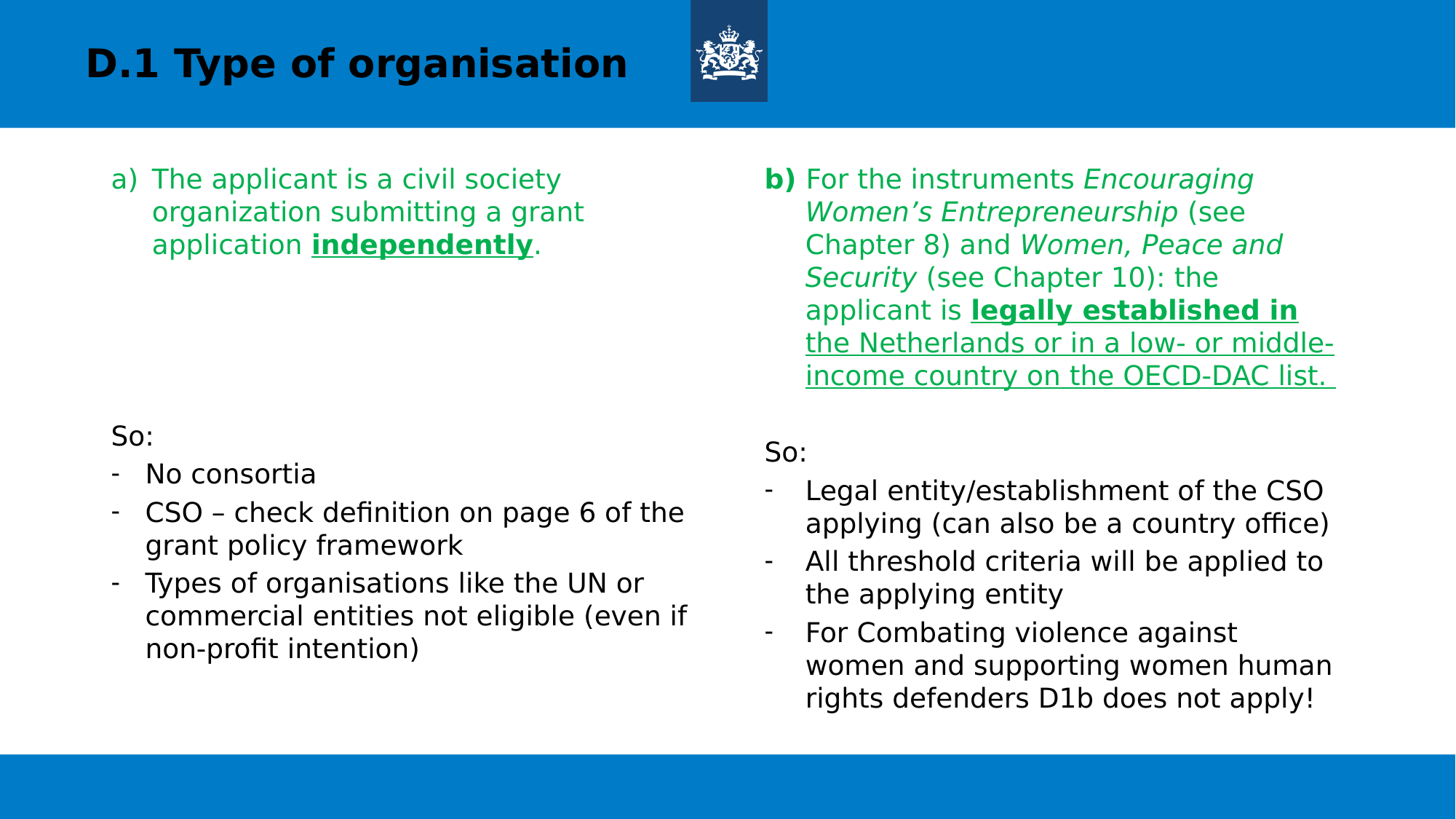

# D.1 Type of organisation
The applicant is a civil society organization submitting a grant application independently.

So:
No consortia
CSO – check definition on page 6 of the grant policy framework
Types of organisations like the UN or commercial entities not eligible (even if non-profit intention)
b) For the instruments Encouraging Women’s Entrepreneurship (see Chapter 8) and Women, Peace and Security (see Chapter 10): the applicant is legally established in the Netherlands or in a low- or middle-income country on the OECD-DAC list.

So:
Legal entity/establishment of the CSO applying (can also be a country office)
All threshold criteria will be applied to the applying entity
For Combating violence against women and supporting women human rights defenders D1b does not apply!